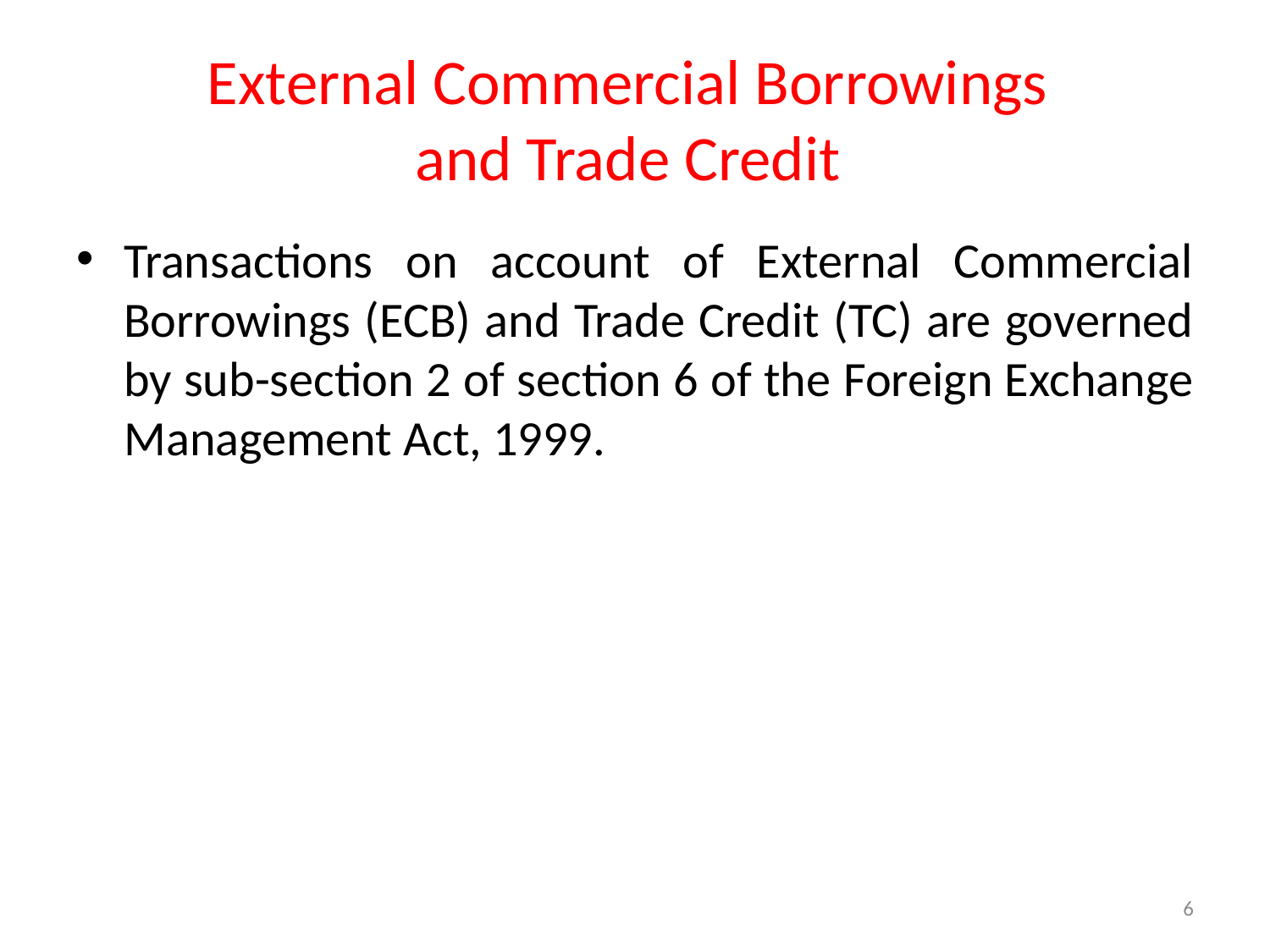

# External Commercial Borrowings and Trade Credit
Transactions on account of External Commercial Borrowings (ECB) and Trade Credit (TC) are governed by sub-section 2 of section 6 of the Foreign Exchange Management Act, 1999.

6